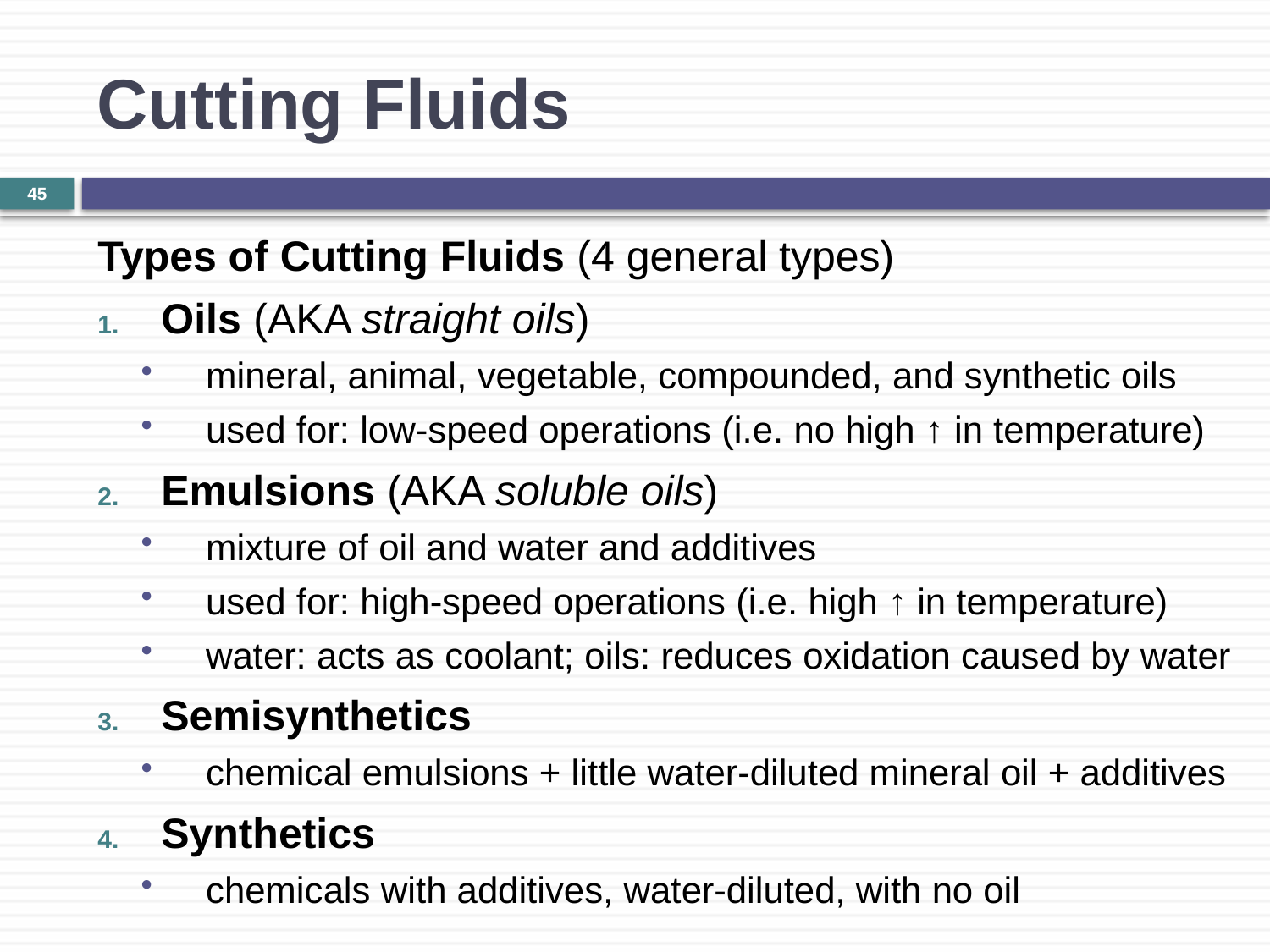

Cutting Fluids
45
Types of Cutting Fluids (4 general types)
Oils (AKA straight oils)
mineral, animal, vegetable, compounded, and synthetic oils
used for: low-speed operations (i.e. no high ↑ in temperature)
Emulsions (AKA soluble oils)
mixture of oil and water and additives
used for: high-speed operations (i.e. high ↑ in temperature)
water: acts as coolant; oils: reduces oxidation caused by water
Semisynthetics
chemical emulsions + little water-diluted mineral oil + additives
Synthetics
chemicals with additives, water-diluted, with no oil